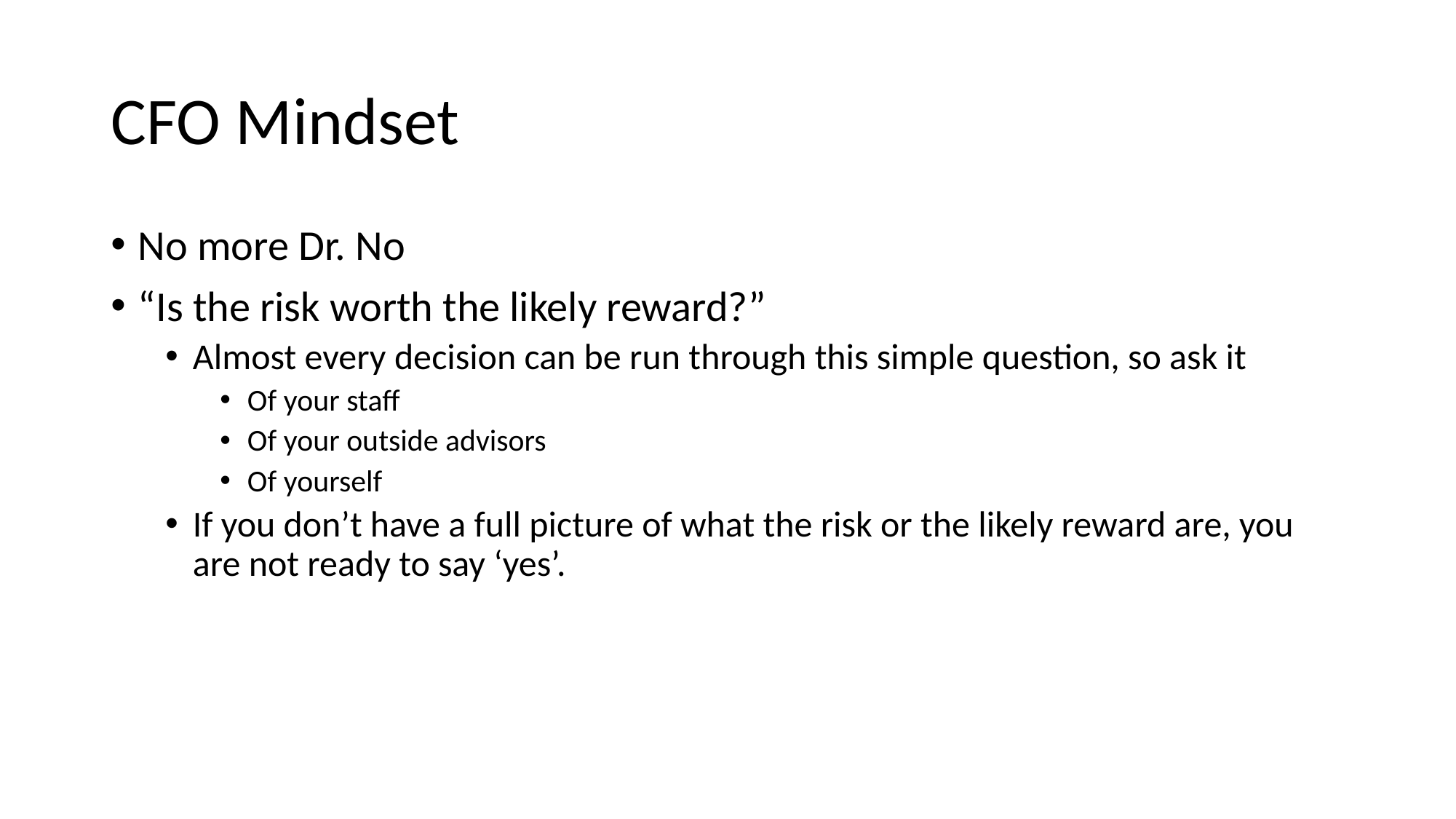

# CFO Mindset
No more Dr. No
“Is the risk worth the likely reward?”
Almost every decision can be run through this simple question, so ask it
Of your staff
Of your outside advisors
Of yourself
If you don’t have a full picture of what the risk or the likely reward are, you are not ready to say ‘yes’.